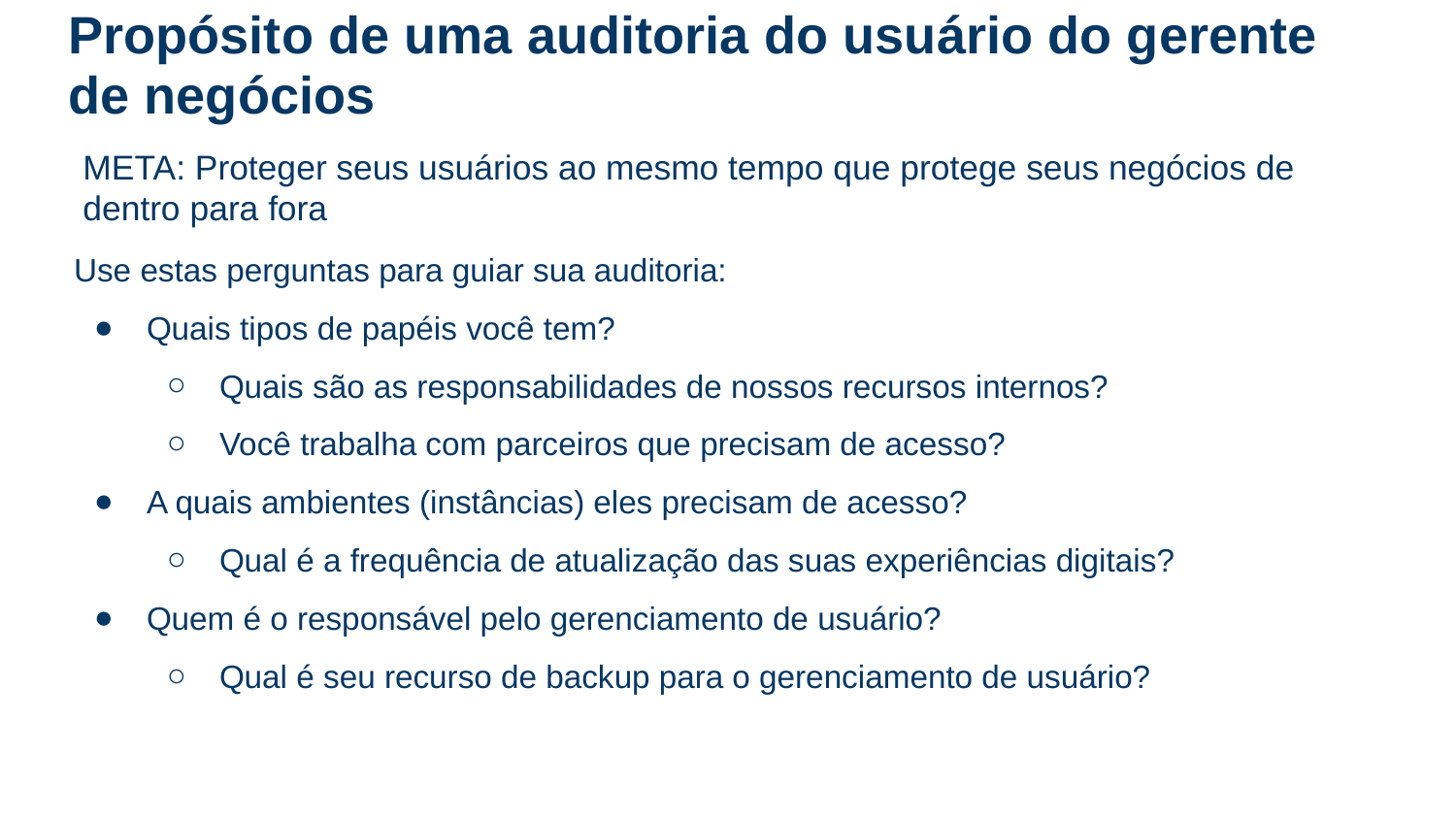

Propósito de uma auditoria do usuário do gerente de negócios
META: Proteger seus usuários ao mesmo tempo que protege seus negócios de dentro para fora
Use estas perguntas para guiar sua auditoria:
Quais tipos de papéis você tem?
Quais são as responsabilidades de nossos recursos internos?
Você trabalha com parceiros que precisam de acesso?
A quais ambientes (instâncias) eles precisam de acesso?
Qual é a frequência de atualização das suas experiências digitais?
Quem é o responsável pelo gerenciamento de usuário?
Qual é seu recurso de backup para o gerenciamento de usuário?